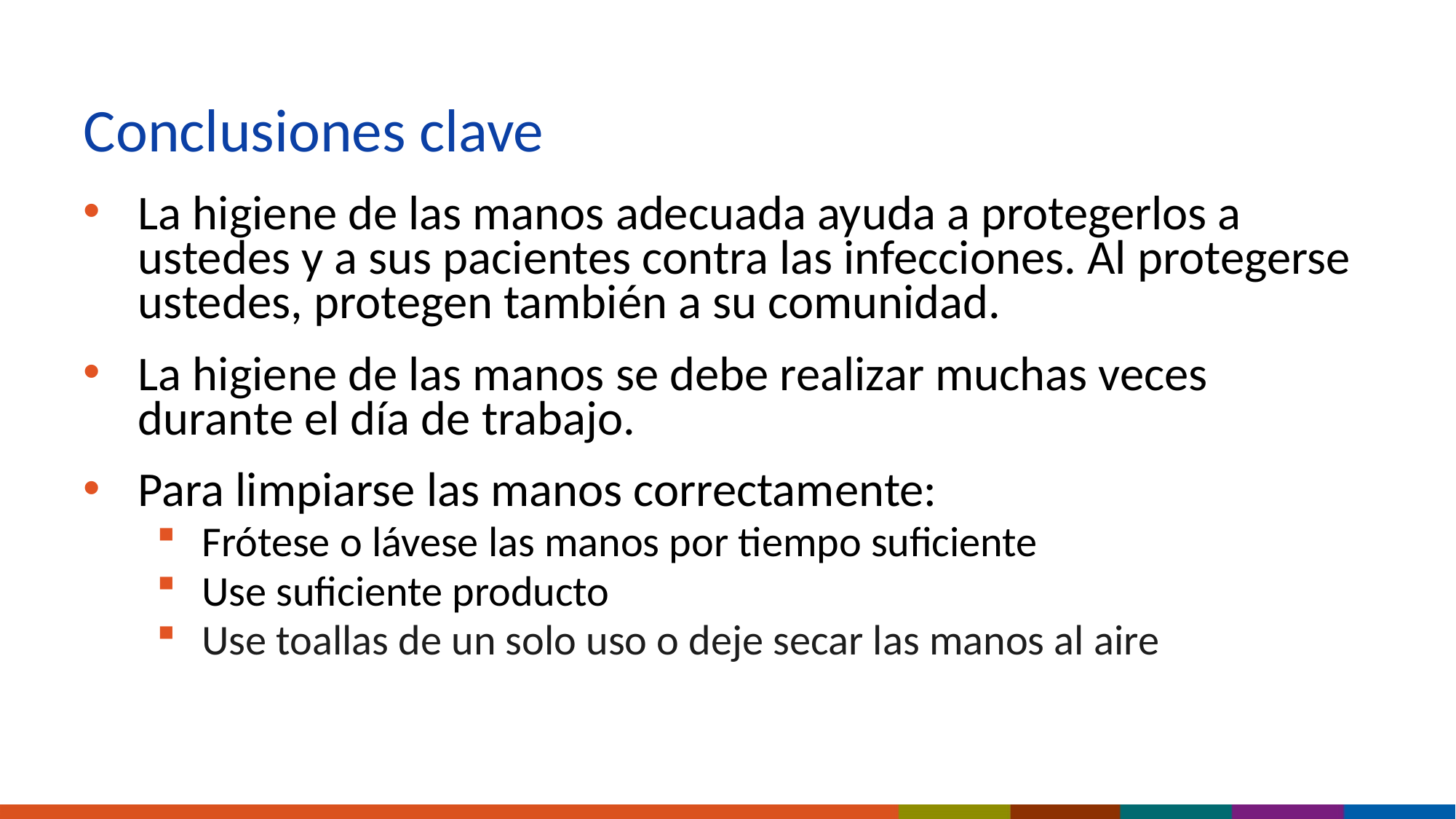

# Conclusiones clave
La higiene de las manos adecuada ayuda a protegerlos a ustedes y a sus pacientes contra las infecciones. Al protegerse ustedes, protegen también a su comunidad.
La higiene de las manos se debe realizar muchas veces durante el día de trabajo.
Para limpiarse las manos correctamente:
Frótese o lávese las manos por tiempo suficiente
Use suficiente producto
Use toallas de un solo uso o deje secar las manos al aire